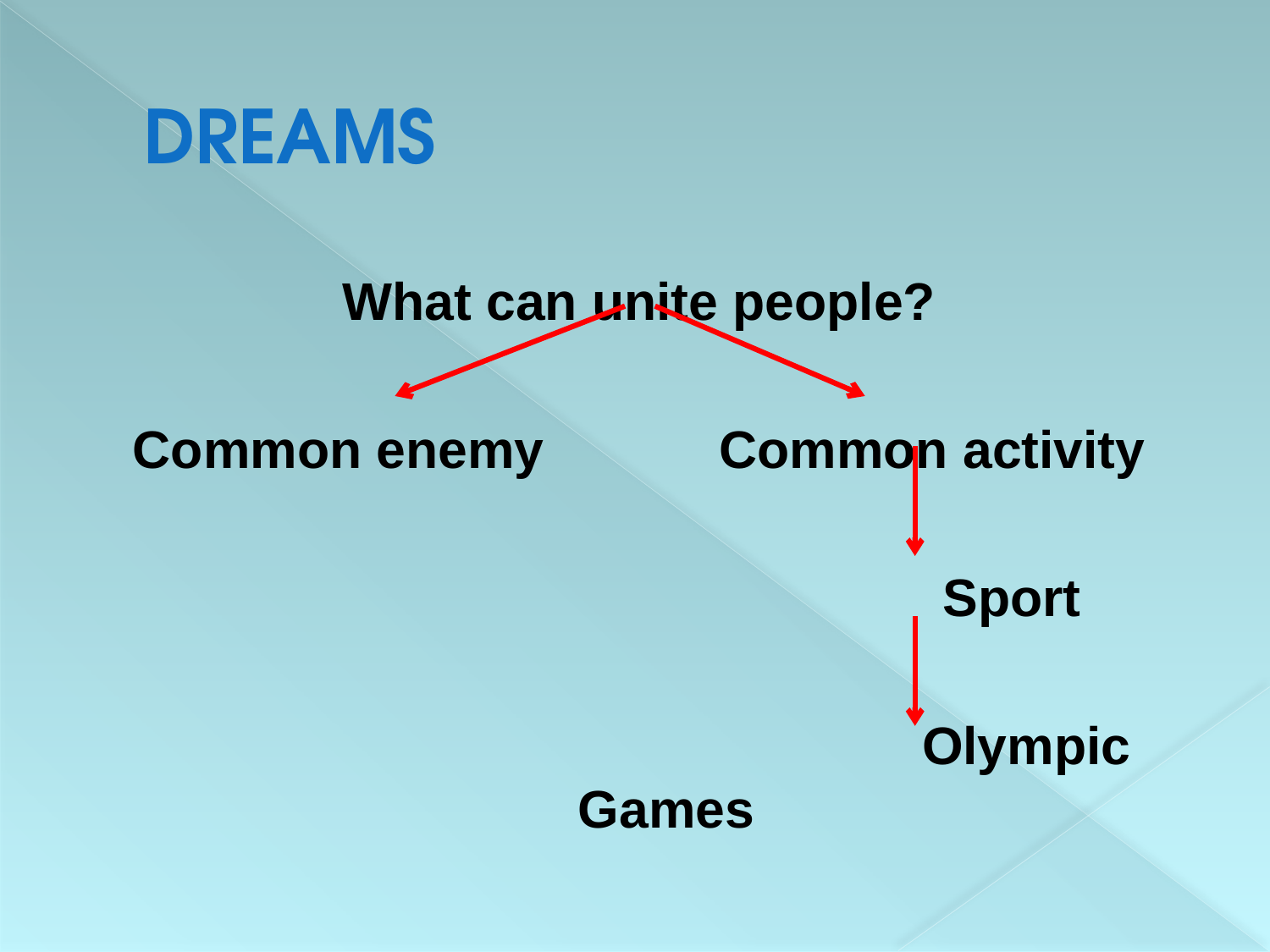

# DREAMS
What can unite people?

Common enemy            Common activity

                                                   Sport

                                                     Olympic Games